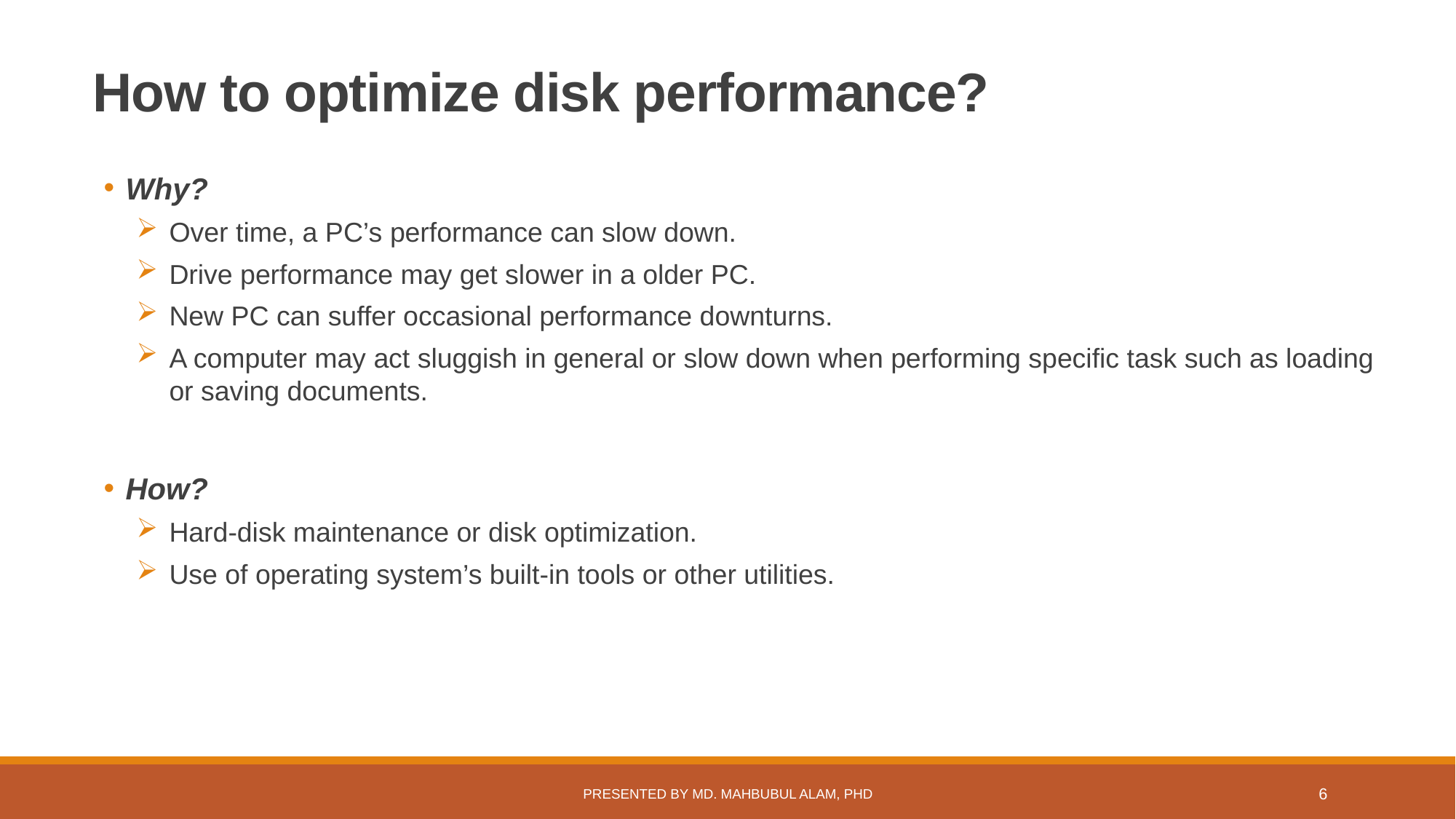

# How to optimize disk performance?
Why?
Over time, a PC’s performance can slow down.
Drive performance may get slower in a older PC.
New PC can suffer occasional performance downturns.
A computer may act sluggish in general or slow down when performing specific task such as loading or saving documents.

How?
Hard-disk maintenance or disk optimization.
Use of operating system’s built-in tools or other utilities.
Presented by Md. Mahbubul Alam, PhD
6